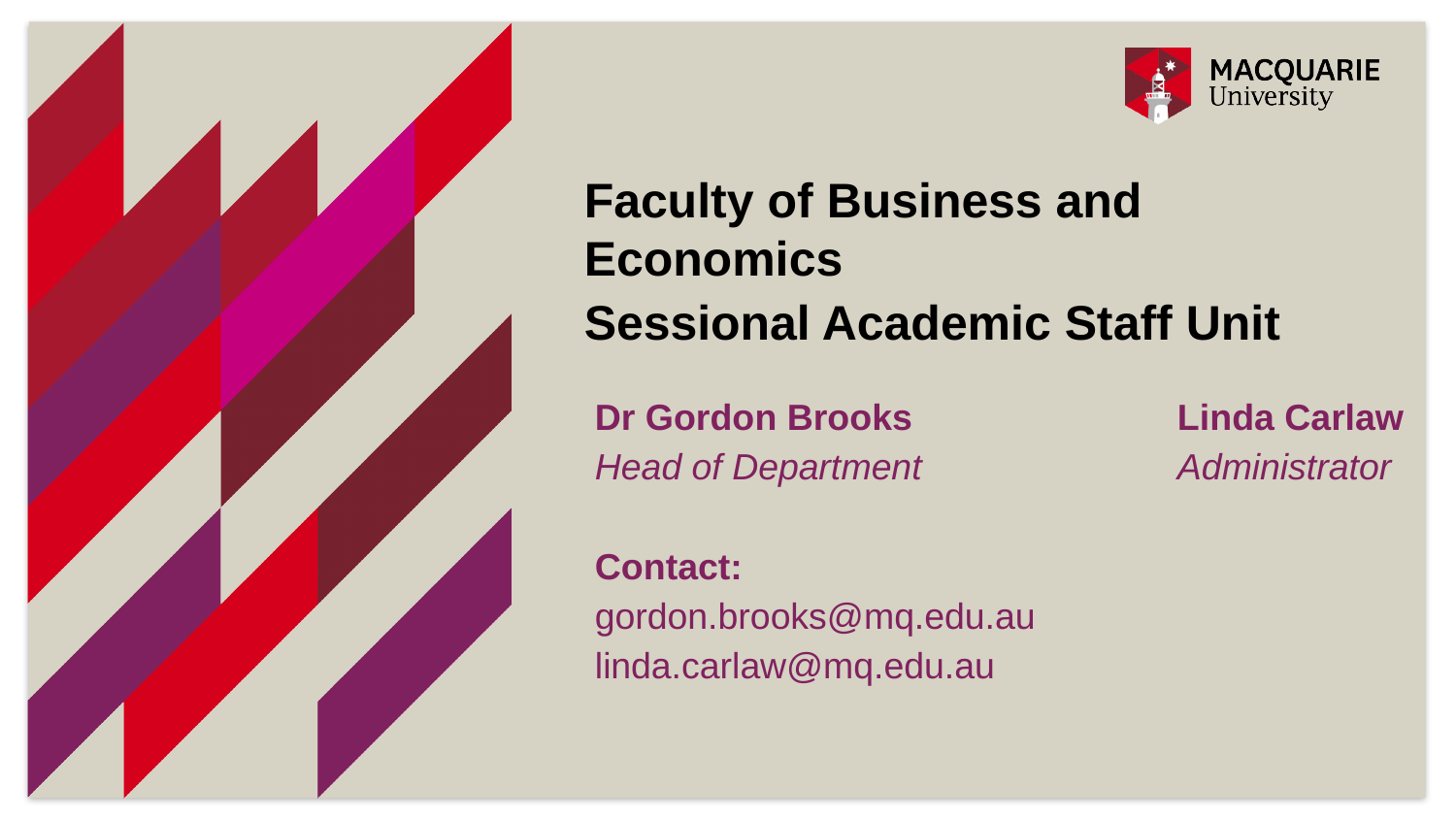

Faculty of Business and Economics
Sessional Academic Staff Unit

Dr Gordon Brooks 		Linda Carlaw
Head of Department		Administrator

Contact:
gordon.brooks@mq.edu.au
linda.carlaw@mq.edu.au